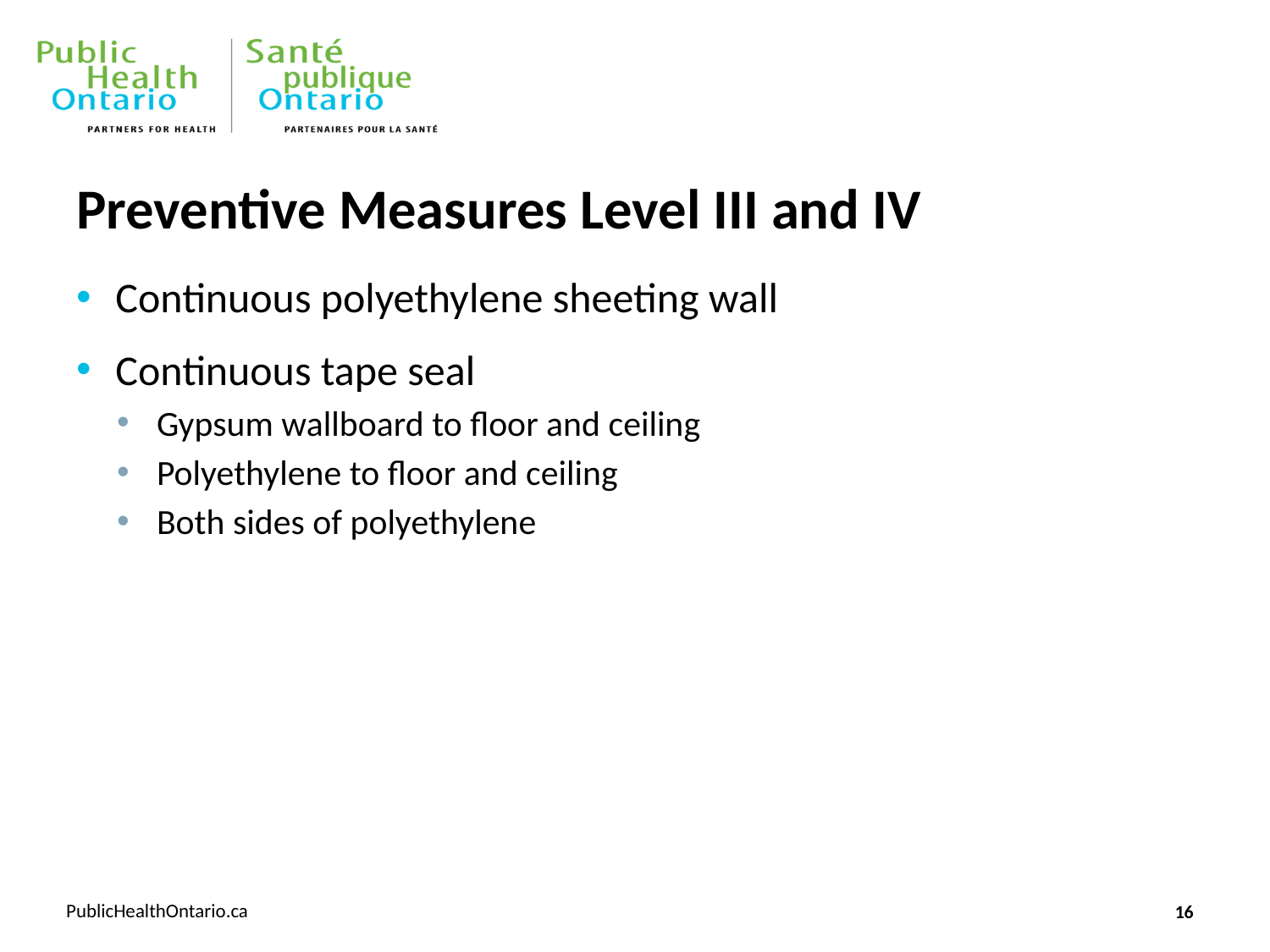

# Preventive Measures Level III and IV
Continuous polyethylene sheeting wall
Continuous tape seal
Gypsum wallboard to floor and ceiling
Polyethylene to floor and ceiling
Both sides of polyethylene
16